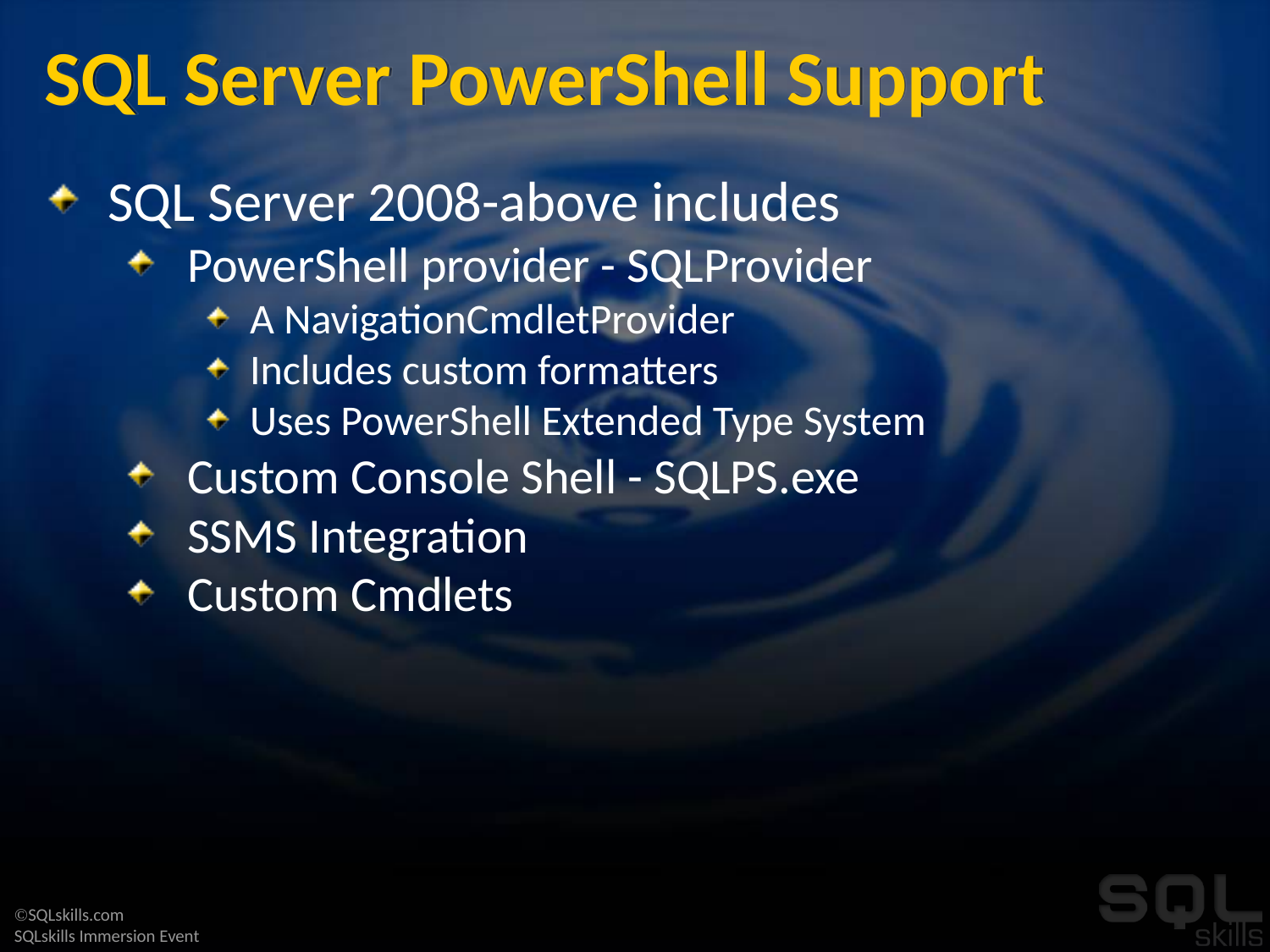

# SQL Server PowerShell Support
SQL Server 2008-above includes
PowerShell provider - SQLProvider
A NavigationCmdletProvider
Includes custom formatters
Uses PowerShell Extended Type System
Custom Console Shell - SQLPS.exe
SSMS Integration
Custom Cmdlets